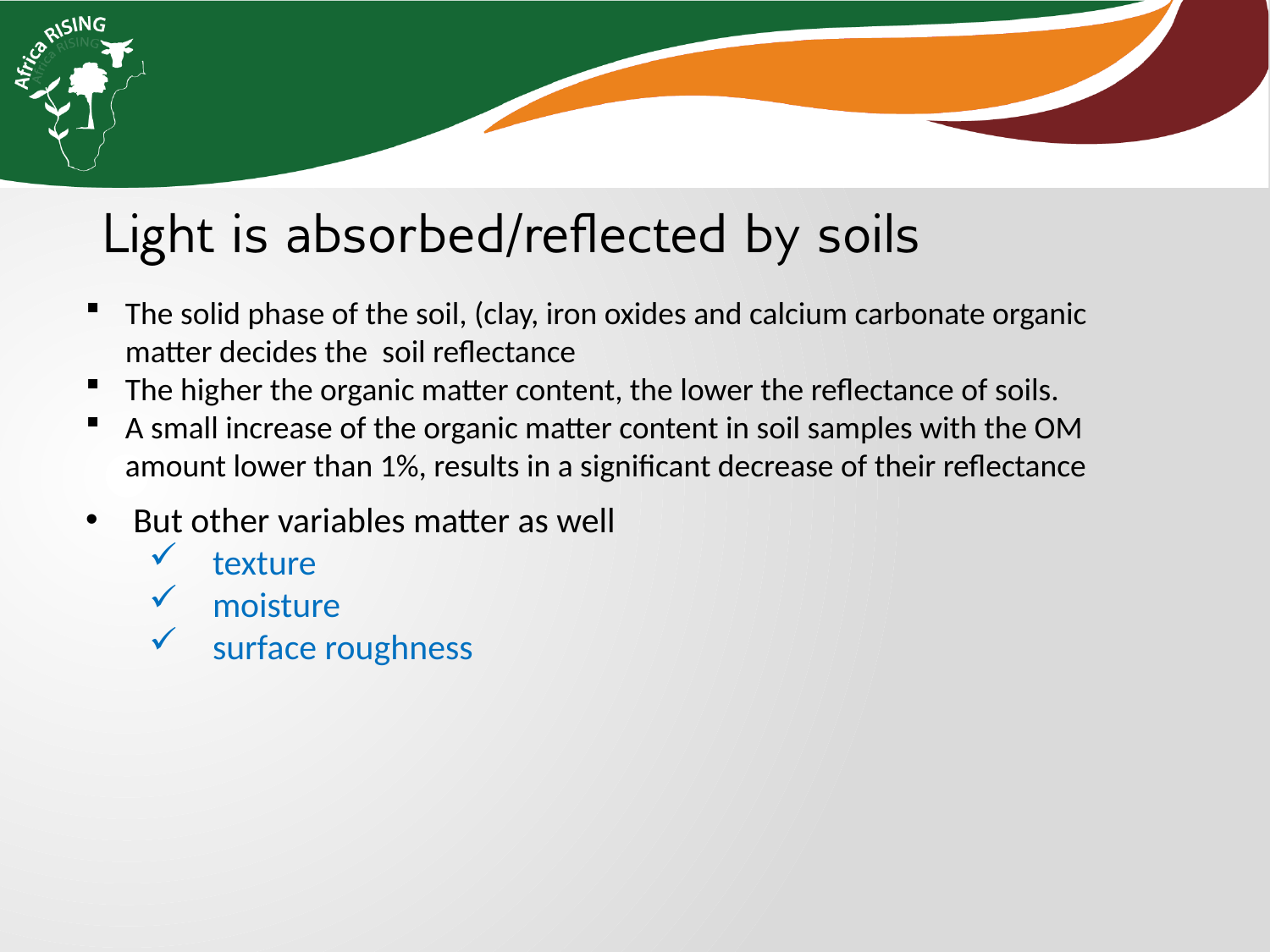

Light is absorbed/reflected by soils
The solid phase of the soil, (clay, iron oxides and calcium carbonate organic matter decides the  soil reflectance
The higher the organic matter content, the lower the reflectance of soils.
A small increase of the organic matter content in soil samples with the OM amount lower than 1%, results in a significant decrease of their reflectance
But other variables matter as well
texture
moisture
surface roughness